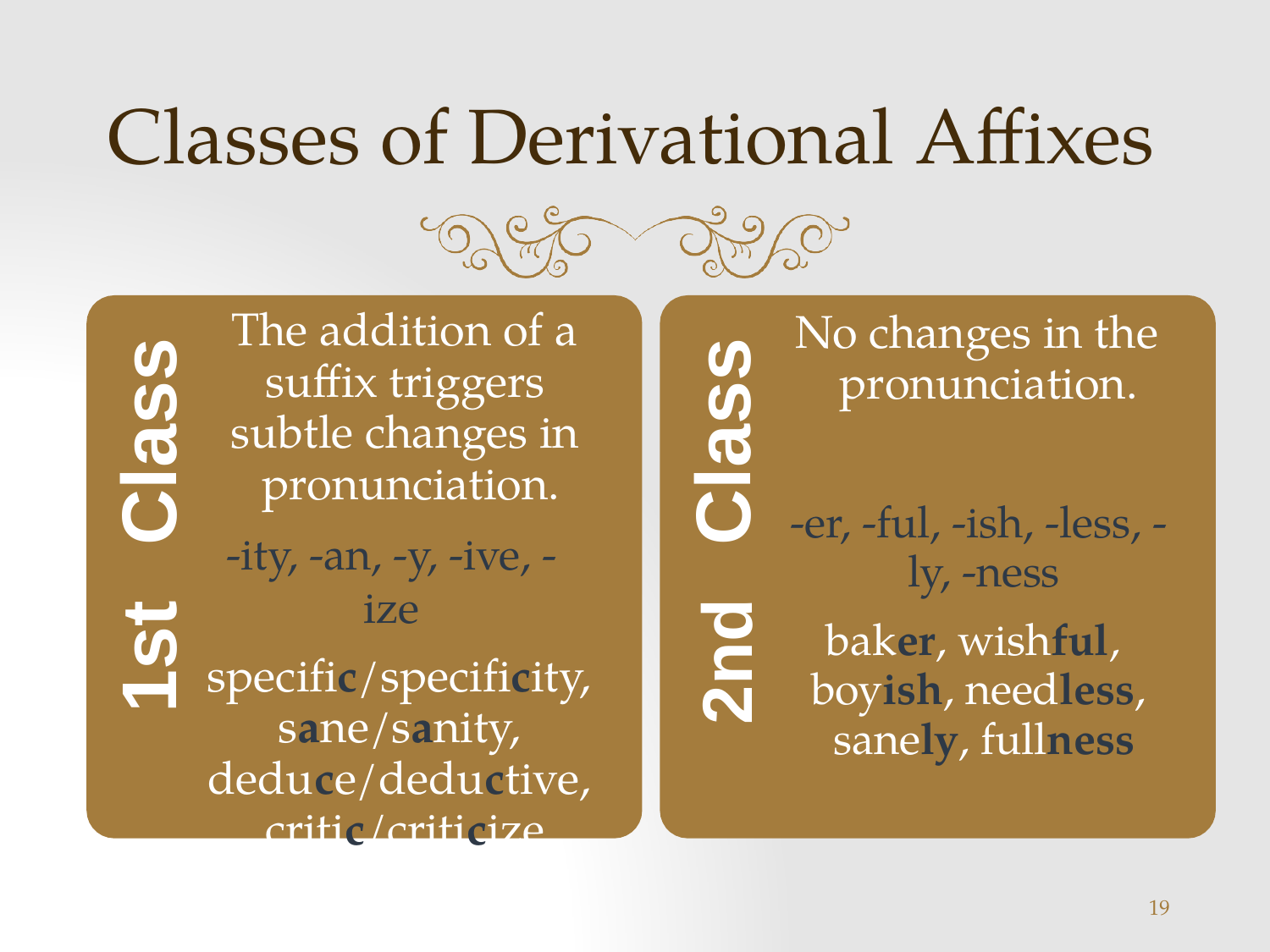

# Classes of Derivational Affixes

The addition of a  suffix triggers  subtle changes in  pronunciation.
-ity, -an, -y, -ive, -ize
specific/specificity,  sane/sanity,  deduce/deductive,  critic/criticize
No changes in the  pronunciation.
Class
Class
-er, -ful, -ish, -less, -  ly, -ness
baker, wishful,  boyish, needless,  sanely, fullness
2nd
1st
19